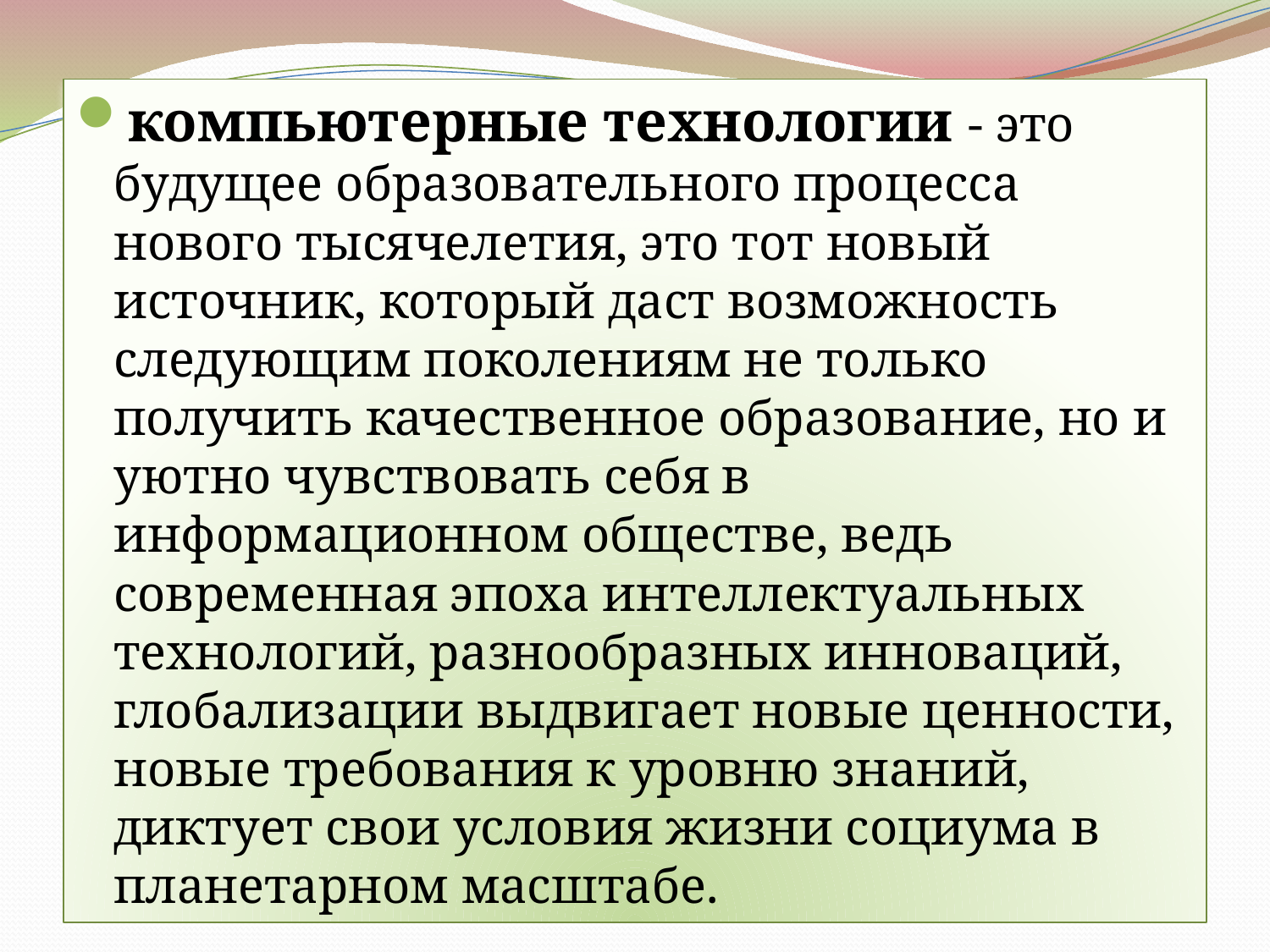

компьютерные технологии - это будущее образовательного процесса нового тысячелетия, это тот новый источник, который даст возможность следующим поколениям не только получить качественное образование, но и уютно чувствовать себя в информационном обществе, ведь современная эпоха интеллектуальных технологий, разнообразных инноваций, глобализации выдвигает новые ценности, новые требования к уровню знаний, диктует свои условия жизни социума в планетарном масштабе.

#